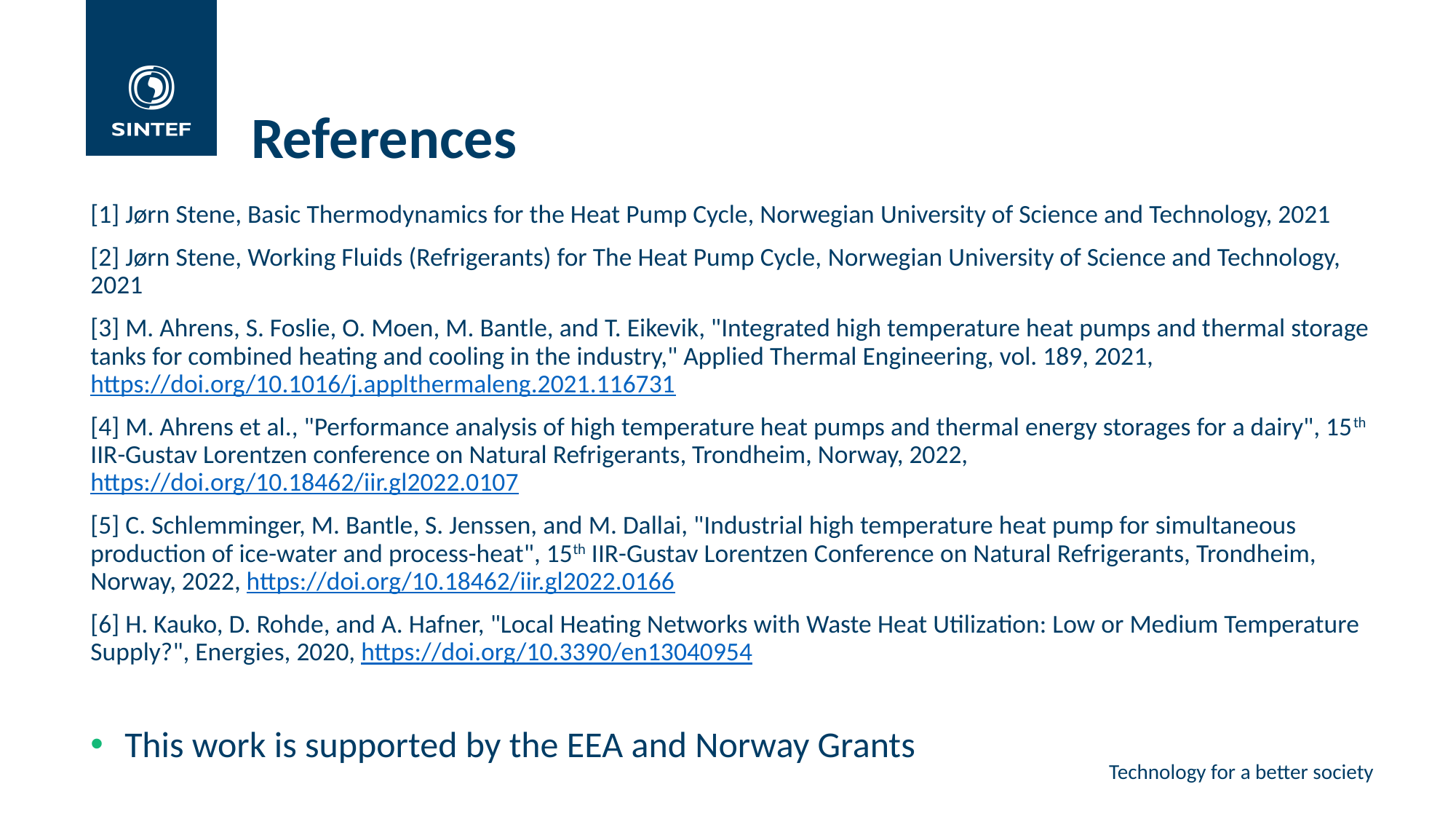

# References
[1] Jørn Stene, Basic Thermodynamics for the Heat Pump Cycle, Norwegian University of Science and Technology, 2021
[2] Jørn Stene, Working Fluids (Refrigerants) for The Heat Pump Cycle, Norwegian University of Science and Technology, 2021
[3] M. Ahrens, S. Foslie, O. Moen, M. Bantle, and T. Eikevik, "Integrated high temperature heat pumps and thermal storage tanks for combined heating and cooling in the industry," Applied Thermal Engineering, vol. 189, 2021,  https://doi.org/10.1016/j.applthermaleng.2021.116731
[4] M. Ahrens et al., "Performance analysis of high temperature heat pumps and thermal energy storages for a dairy", 15th IIR-Gustav Lorentzen conference on Natural Refrigerants, Trondheim, Norway, 2022, https://doi.org/10.18462/iir.gl2022.0107
[5] C. Schlemminger, M. Bantle, S. Jenssen, and M. Dallai, "Industrial high temperature heat pump for simultaneous production of ice-water and process-heat", 15th IIR-Gustav Lorentzen Conference on Natural Refrigerants, Trondheim, Norway, 2022, https://doi.org/10.18462/iir.gl2022.0166
[6] H. Kauko, D. Rohde, and A. Hafner, "Local Heating Networks with Waste Heat Utilization: Low or Medium Temperature Supply?", Energies, 2020, https://doi.org/10.3390/en13040954
This work is supported by the EEA and Norway Grants
Technology for a better society